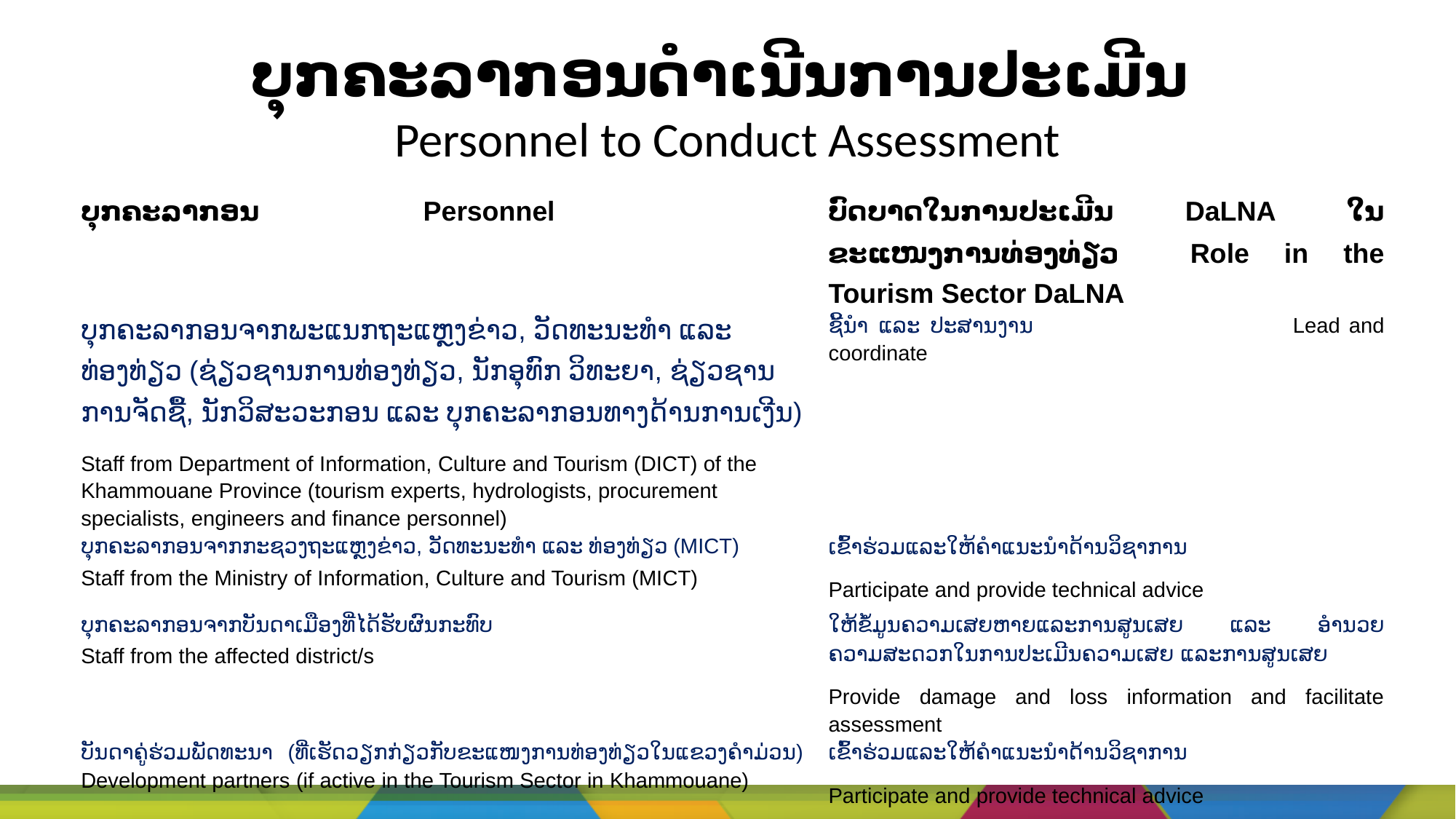

# ບຸກຄະລາກອນດໍາເນີນການປະເມີນ Personnel to Conduct Assessment
| ບຸກຄະລາກອນ Personnel | ບົດບາດໃນການປະເມີນ DaLNA ໃນຂະແໜງການທ່ອງທ່ຽວ Role in the Tourism Sector DaLNA |
| --- | --- |
| ບຸກຄະລາກອນຈາກພະແນກຖະແຫຼງຂ່າວ, ວັດທະນະທຳ ແລະ ທ່ອງທ່ຽວ (ຊ່ຽວຊານການທ່ອງທ່ຽວ, ນັກອຸທົກ ວິທະຍາ, ຊ່ຽວຊານການຈັດຊື້, ນັກວິສະວະກອນ ແລະ ບຸກຄະລາກອນທາງດ້ານການເງີນ) Staff from Department of Information, Culture and Tourism (DICT) of the Khammouane Province (tourism experts, hydrologists, procurement specialists, engineers and finance personnel) | ຊີ້ນໍາ ແລະ ປະສານງານ Lead and coordinate |
| ບຸກຄະລາກອນຈາກກະຊວງຖະແຫຼງຂ່າວ, ວັດທະນະທຳ ແລະ ທ່ອງທ່ຽວ (MICT) Staff from the Ministry of Information, Culture and Tourism (MICT) | ເຂົ້າຮ່ວມແລະໃຫ້ຄໍາແນະນໍາດ້ານວິຊາການ Participate and provide technical advice |
| ບຸກຄະລາກອນຈາກບັນດາເມືອງທີ່ໄດ້ຮັບຜົນກະທົບ Staff from the affected district/s | ໃຫ້ຂໍ້ມູນຄວາມເສຍຫາຍແລະການສູນເສຍ ແລະ ອໍານວຍຄວາມສະດວກ​ໃນການປະເມີນຄວາມ​ເສຍ ​ແລະ​ການ​ສູນ​ເສຍ Provide damage and loss information and facilitate assessment |
| ບັນດາຄູ່ຮ່ວມພັດທະນາ (ທີ່ເຮັດວຽກກ່ຽວກັບຂະແໜງການທ່ອງທ່ຽວໃນແຂວງຄໍາມ່ວນ) Development partners (if active in the Tourism Sector in Khammouane) | ເຂົ້າຮ່ວມແລະໃຫ້ຄໍາແນະນໍາດ້ານວິຊາການ Participate and provide technical advice |